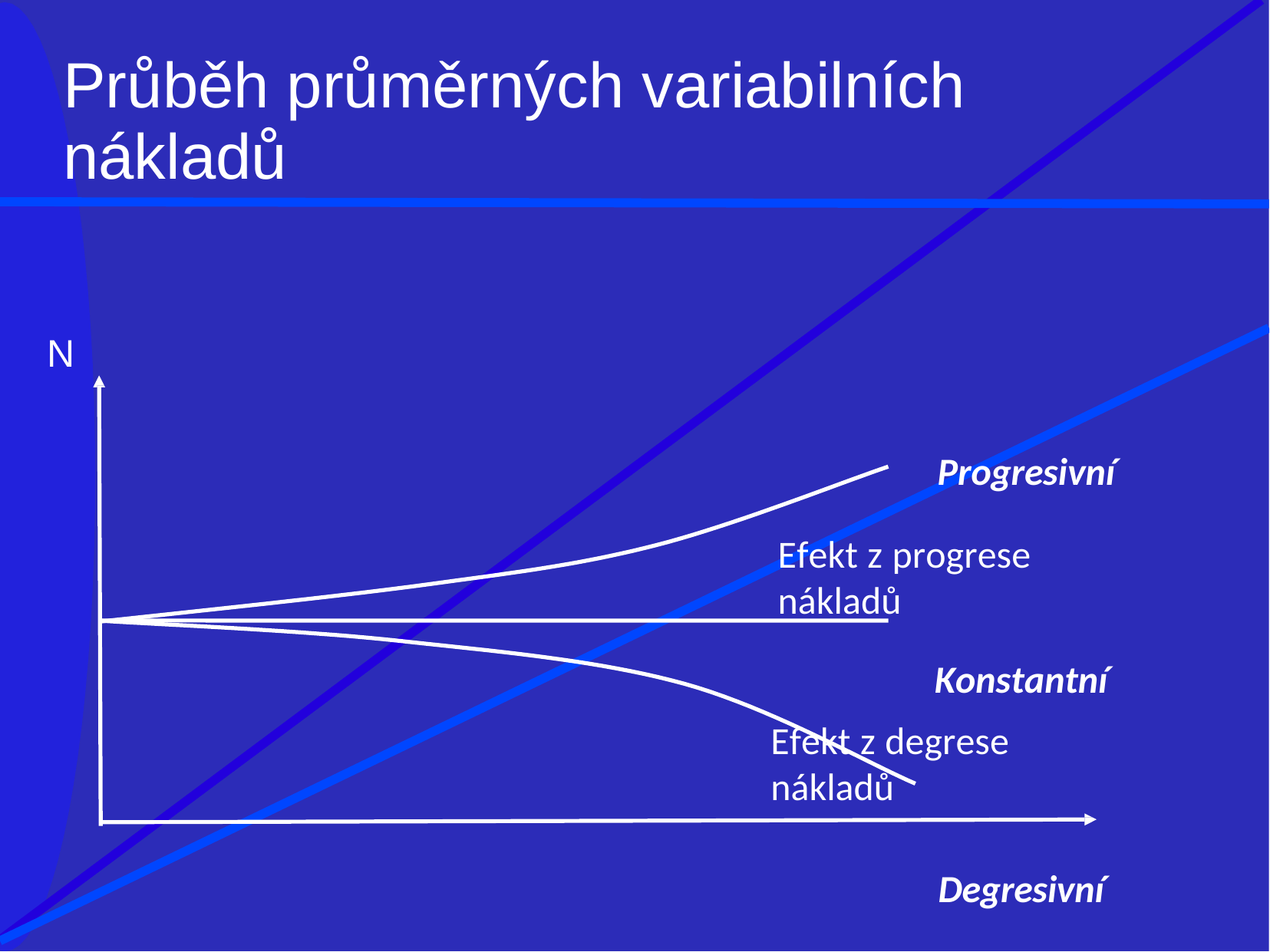

Průběh průměrných variabilních nákladů
N

Progresivní

Efekt z progrese nákladů
Konstantní
Efekt z degrese nákladů

Degresivní

x